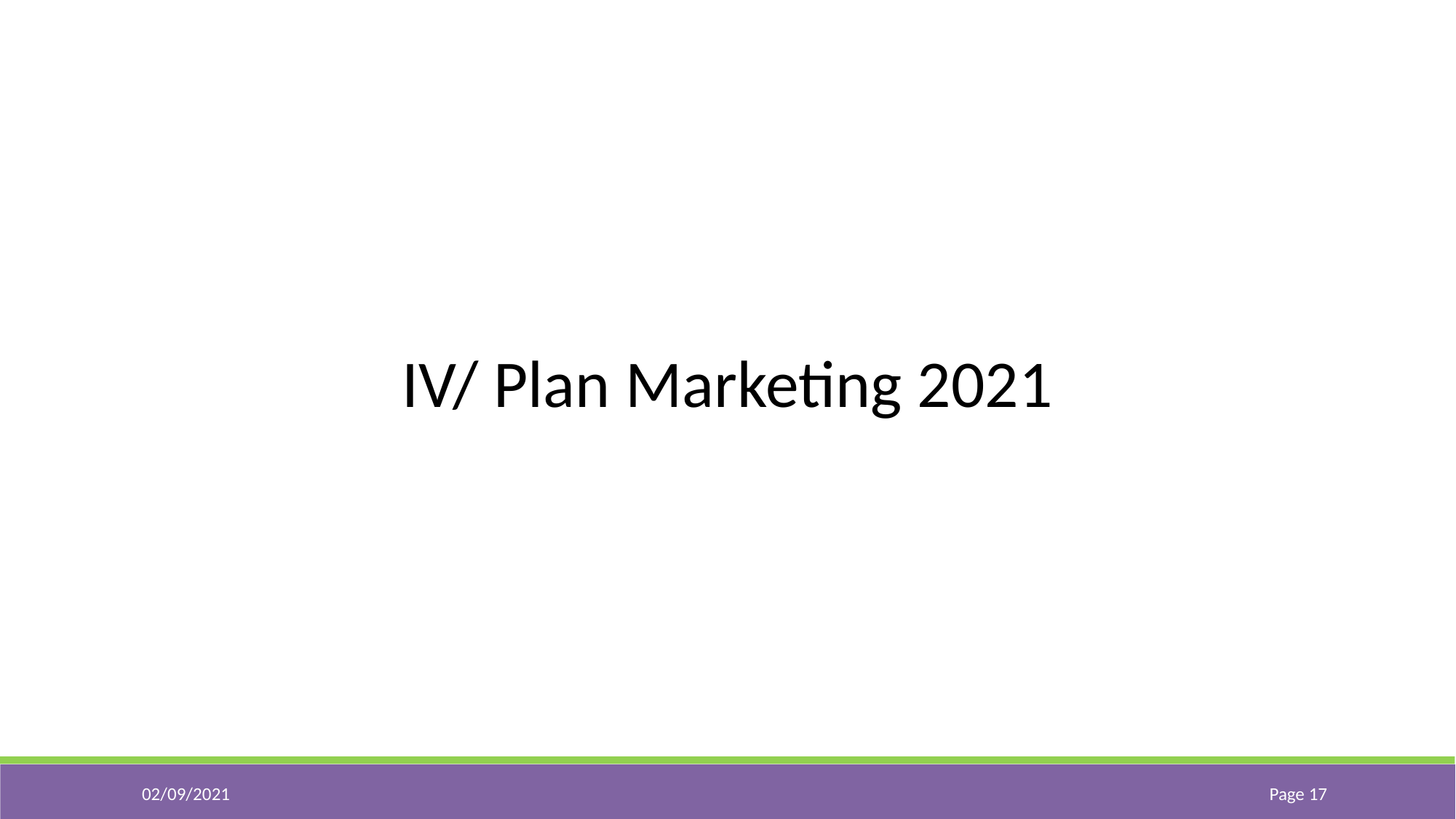

IV/ Plan Marketing 2021
02/09/2021
Page 17